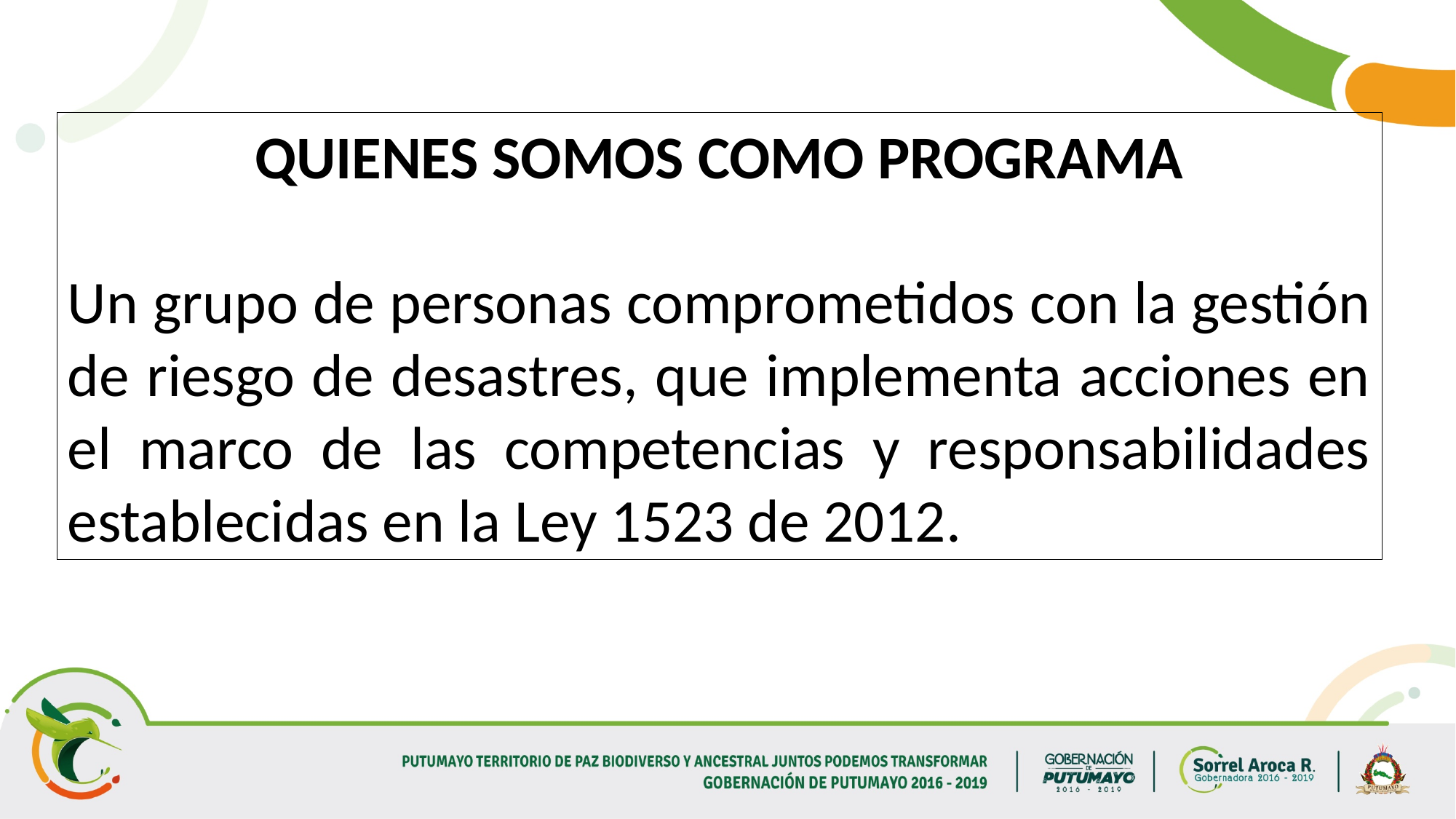

QUIENES SOMOS COMO PROGRAMA

Un grupo de personas comprometidos con la gestión de riesgo de desastres, que implementa acciones en el marco de las competencias y responsabilidades establecidas en la Ley 1523 de 2012.